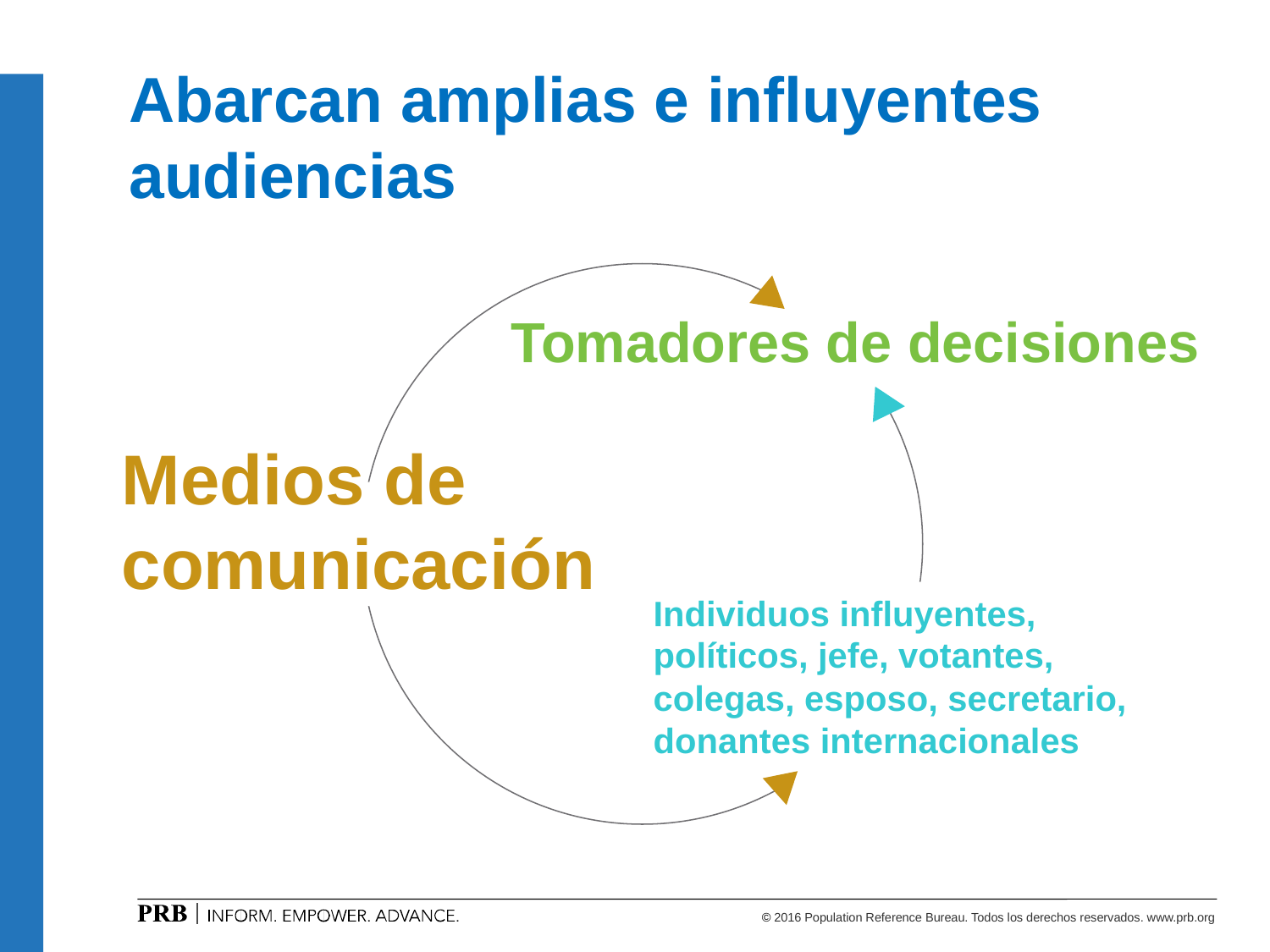

# Abarcan amplias e influyentes audiencias

Tomadores de decisiones

Medios de comunicación

Individuos influyentes, políticos, jefe, votantes, colegas, esposo, secretario, donantes internacionales